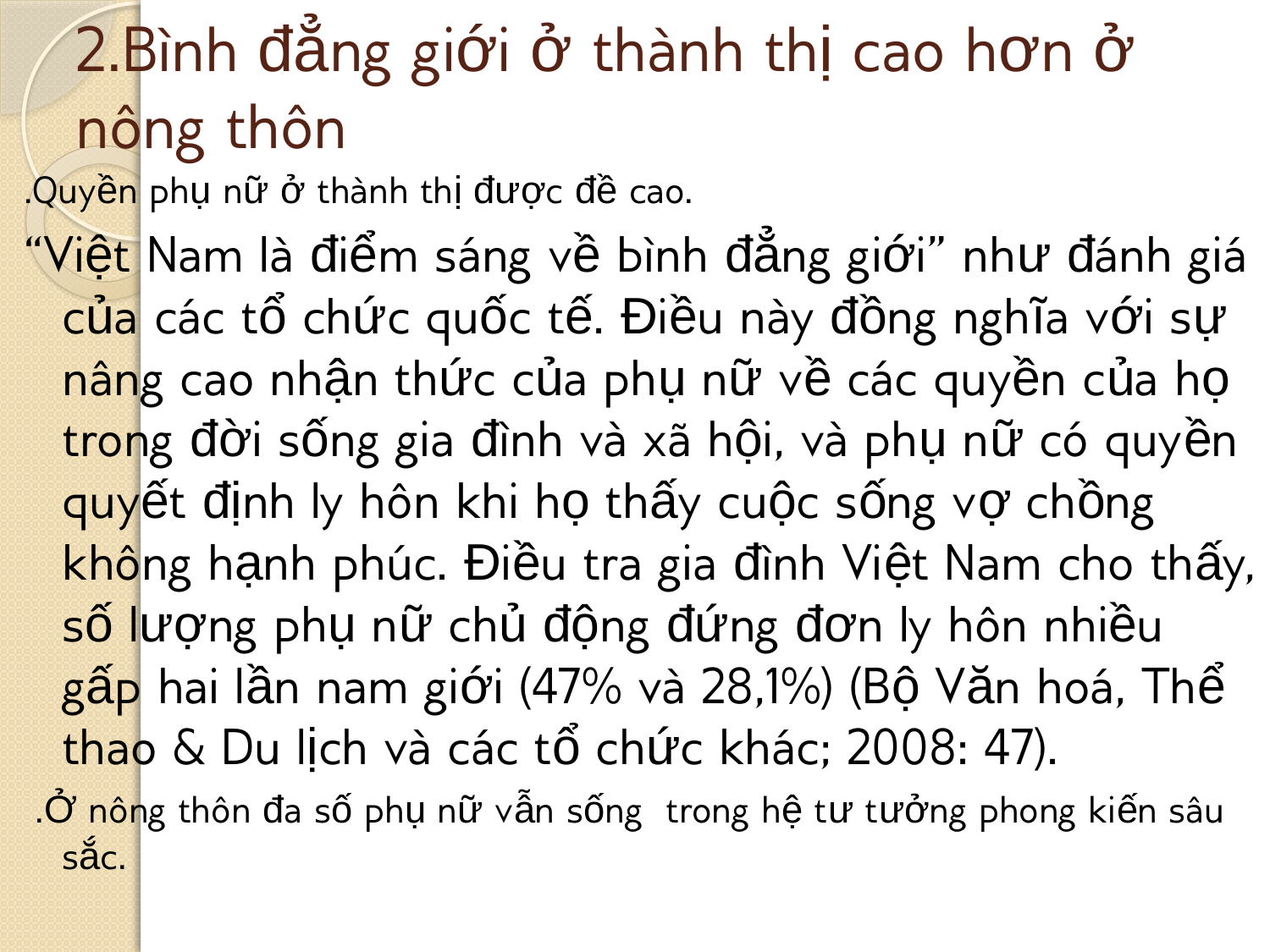

# 2.Bình đẳng giới ở thành thị cao hơn ở nông thôn
.Quyền phụ nữ ở thành thị được đề cao.
“Việt Nam là điểm sáng về bình đẳng giới” như đánh giá của các tổ chức quốc tế. Điều này đồng nghĩa với sự nâng cao nhận thức của phụ nữ về các quyền của họ trong đời sống gia đình và xã hội, và phụ nữ có quyền quyết định ly hôn khi họ thấy cuộc sống vợ chồng không hạnh phúc. Điều tra gia đình Việt Nam cho thấy, số lượng phụ nữ chủ động đứng đơn ly hôn nhiều gấp hai lần nam giới (47% và 28,1%) (Bộ Văn hoá, Thể thao & Du lịch và các tổ chức khác; 2008: 47).
 .Ở nông thôn đa số phụ nữ vẫn sống  trong hệ tư tưởng phong kiến sâu sắc.